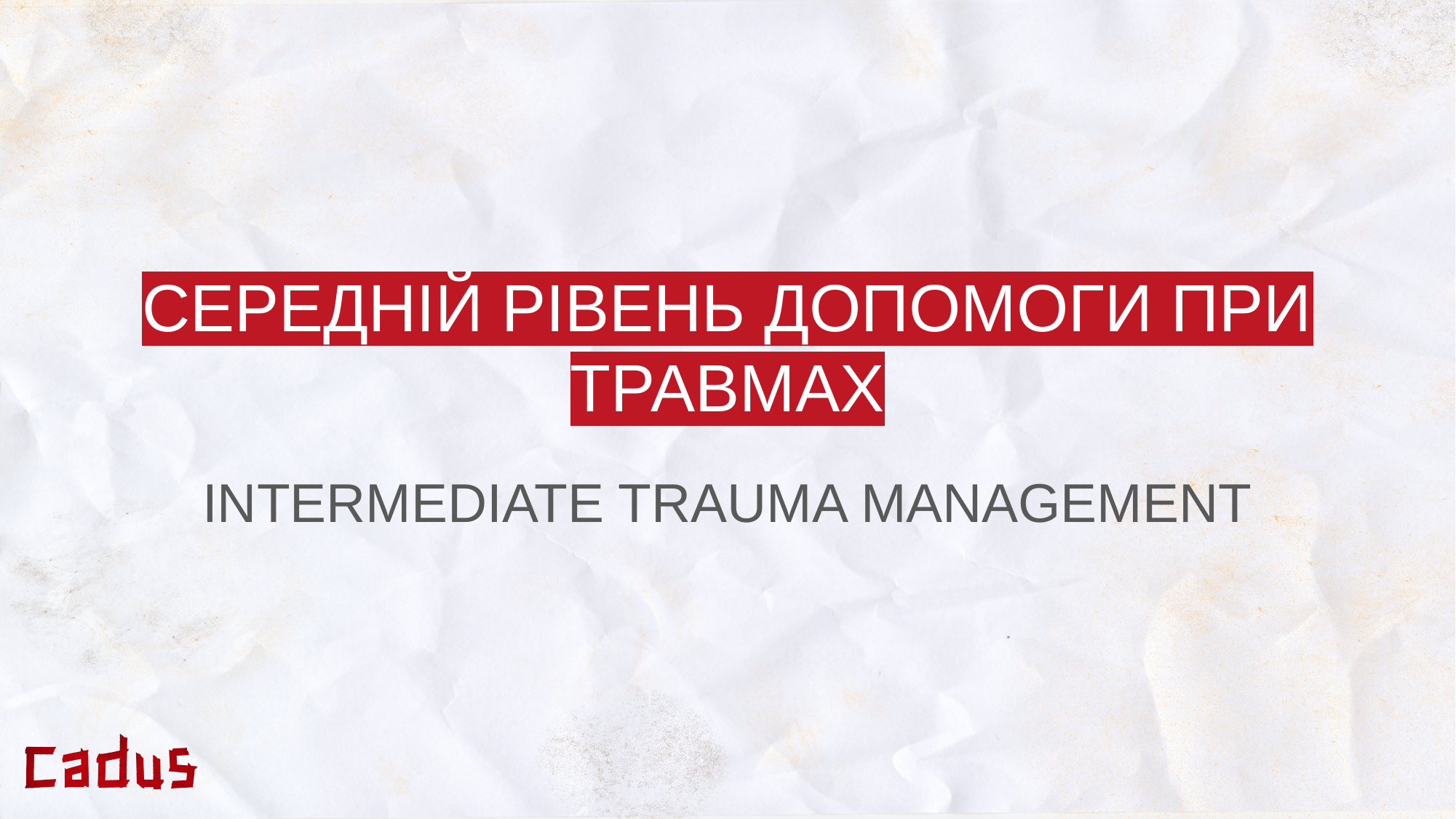

СЕРЕДНІЙ РІВЕНЬ ДОПОМОГИ ПРИ ТРАВМАХ
INTERMEDIATE TRAUMA MANAGEMENT